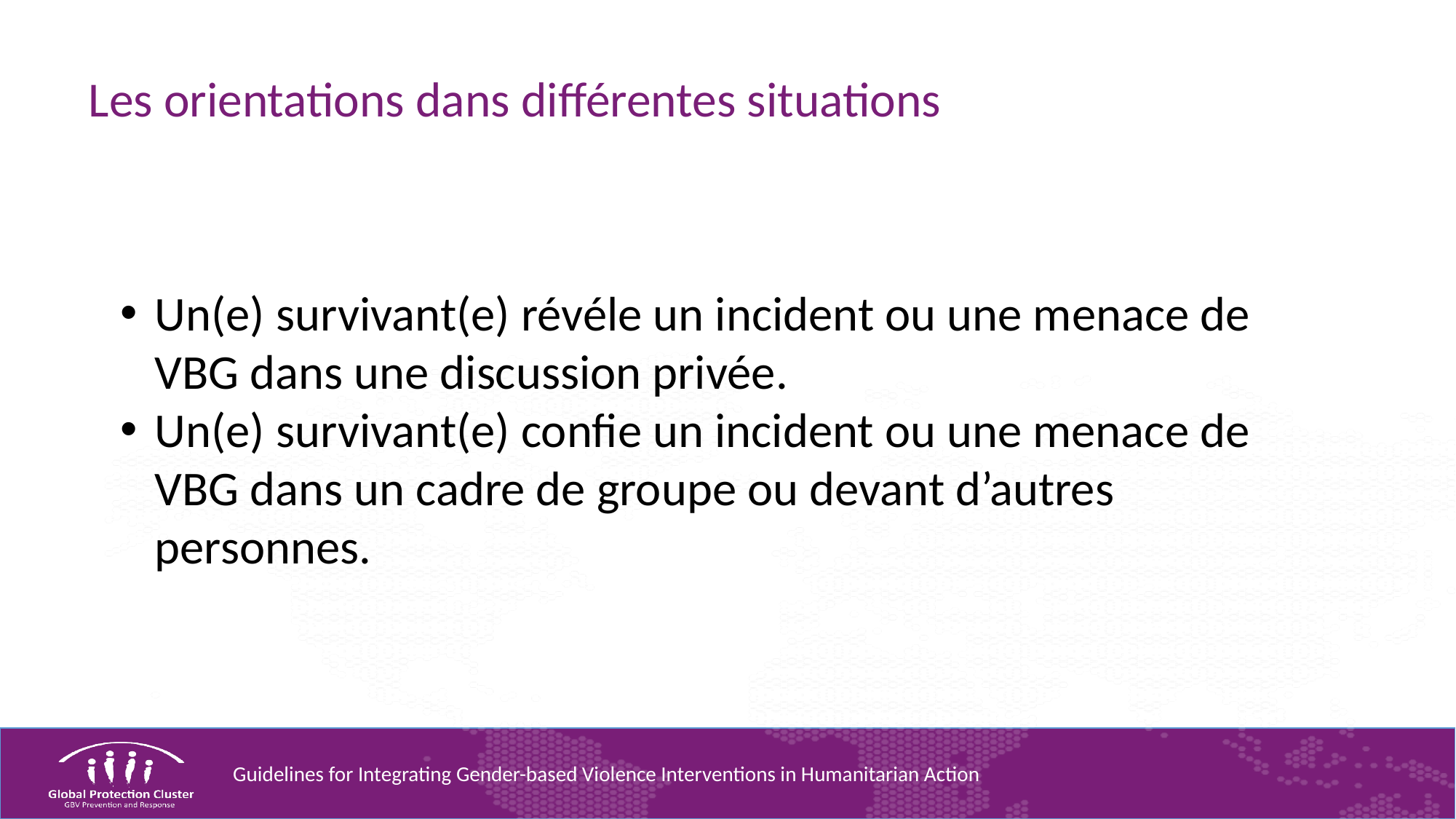

# Les orientations dans différentes situations
Un(e) survivant(e) révéle un incident ou une menace de VBG dans une discussion privée.
Un(e) survivant(e) confie un incident ou une menace de VBG dans un cadre de groupe ou devant d’autres personnes.